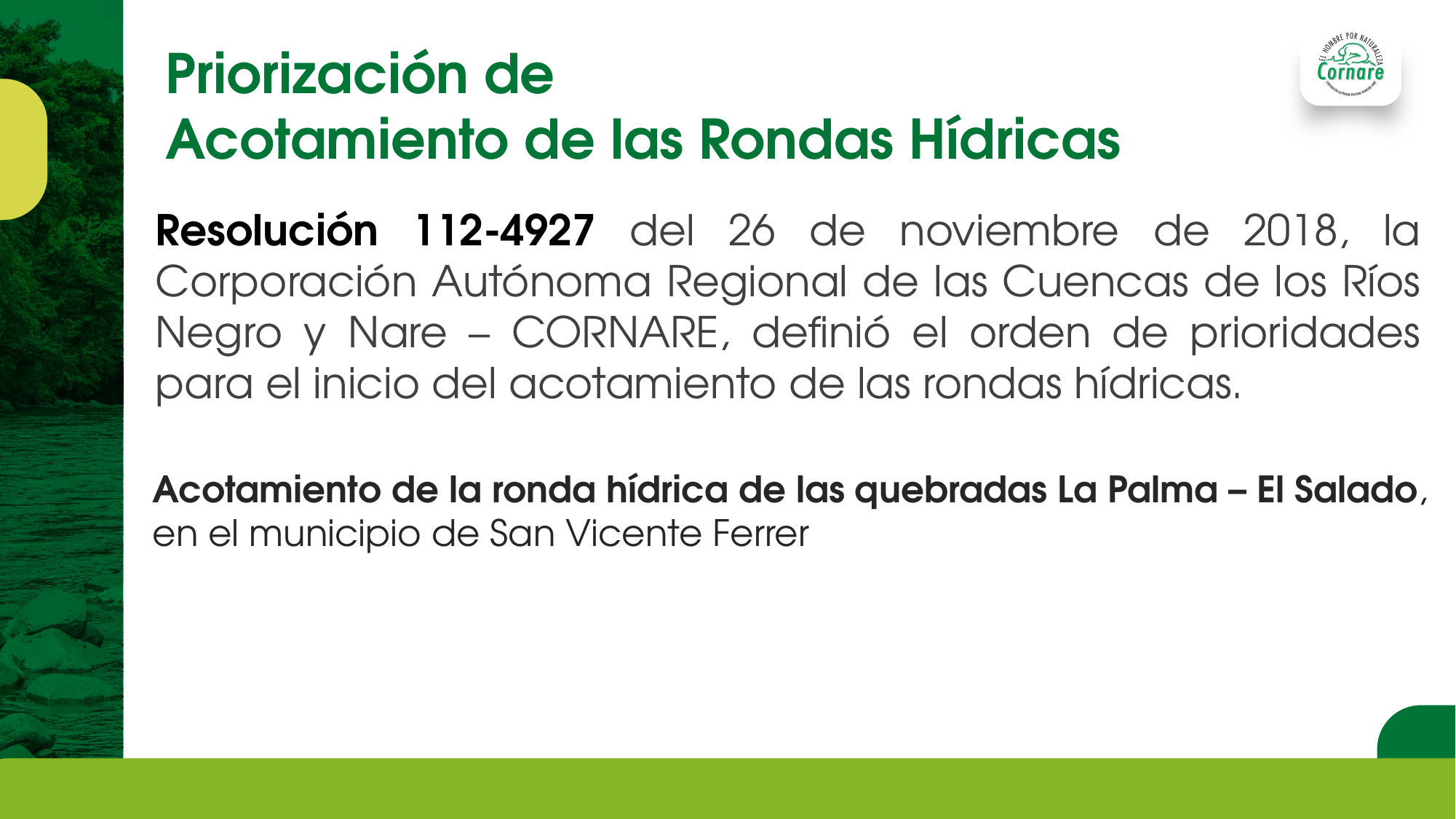

Priorización de
Acotamiento de las Rondas Hídricas
Resolución 112-4927 del 26 de noviembre de 2018, la Corporación Autónoma Regional de las Cuencas de los Ríos Negro y Nare – CORNARE, definió el orden de prioridades para el inicio del acotamiento de las rondas hídricas.
Acotamiento de la ronda hídrica de las quebradas La Palma – El Salado, en el municipio de San Vicente Ferrer